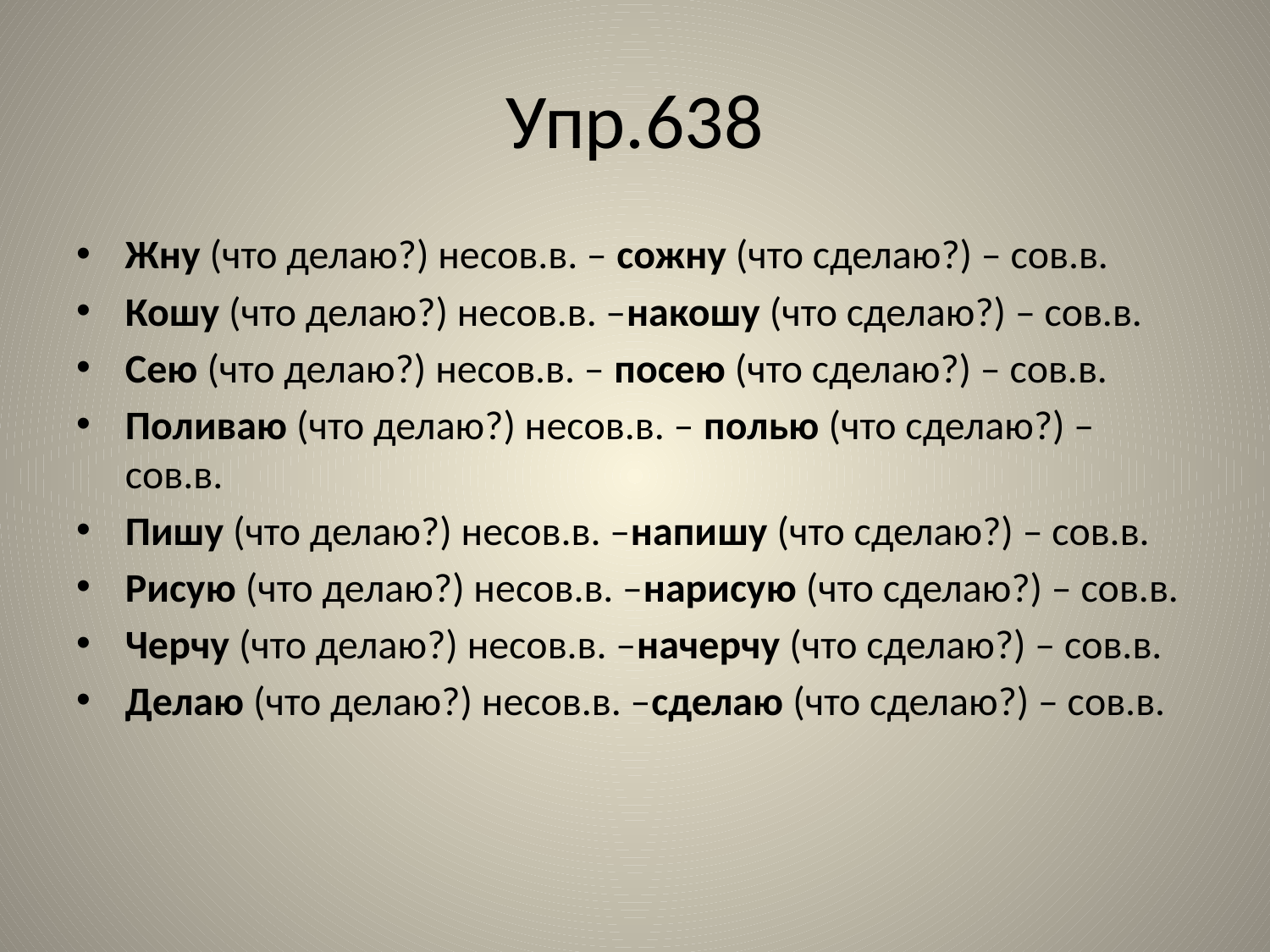

# Упр.638
Жну (что делаю?) несов.в. – сожну (что сделаю?) – сов.в.
Кошу (что делаю?) несов.в. –накошу (что сделаю?) – сов.в.
Сею (что делаю?) несов.в. – посею (что сделаю?) – сов.в.
Поливаю (что делаю?) несов.в. – полью (что сделаю?) – сов.в.
Пишу (что делаю?) несов.в. –напишу (что сделаю?) – сов.в.
Рисую (что делаю?) несов.в. –нарисую (что сделаю?) – сов.в.
Черчу (что делаю?) несов.в. –начерчу (что сделаю?) – сов.в.
Делаю (что делаю?) несов.в. –сделаю (что сделаю?) – сов.в.